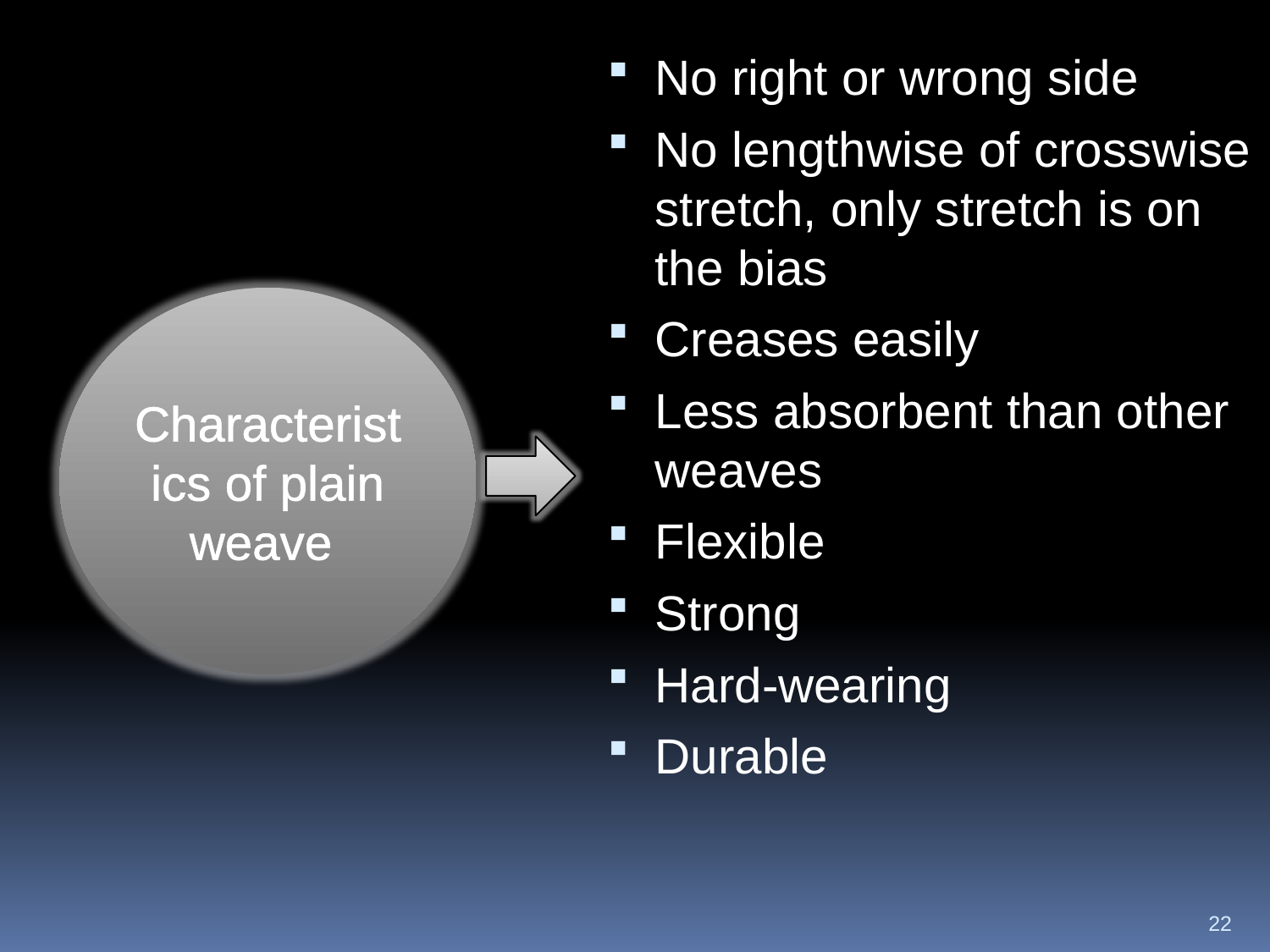

No right or wrong side
No lengthwise of crosswise stretch, only stretch is on the bias
Creases easily
Less absorbent than other weaves
Flexible
Strong
Hard-wearing
Durable

Characteristics of plain weave

22